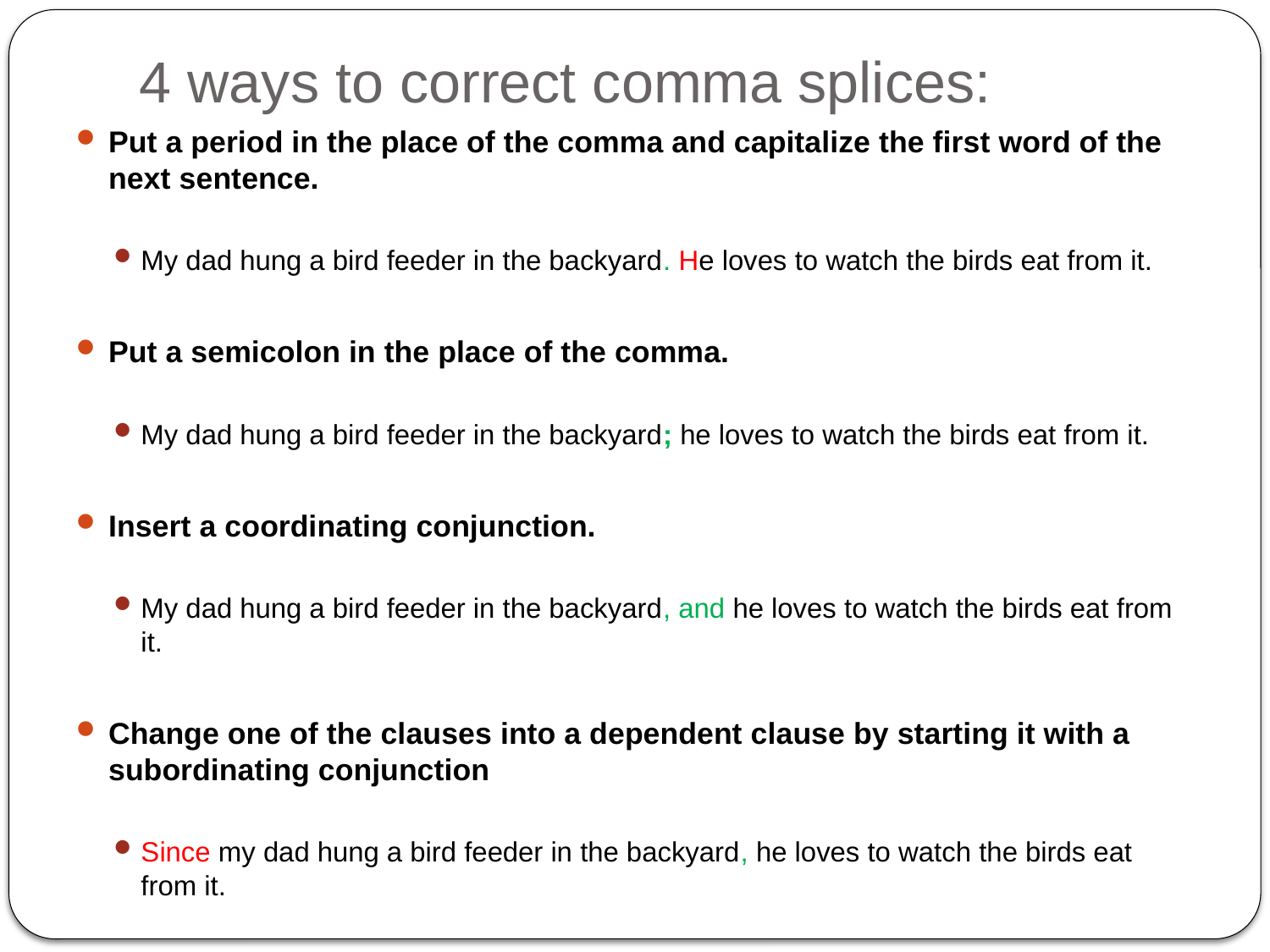

# 4 ways to correct comma splices:
Put a period in the place of the comma and capitalize the first word of the next sentence.

My dad hung a bird feeder in the backyard. He loves to watch the birds eat from it.

Put a semicolon in the place of the comma.

My dad hung a bird feeder in the backyard; he loves to watch the birds eat from it.

Insert a coordinating conjunction.

My dad hung a bird feeder in the backyard, and he loves to watch the birds eat from it.

Change one of the clauses into a dependent clause by starting it with a subordinating conjunction

Since my dad hung a bird feeder in the backyard, he loves to watch the birds eat from it.